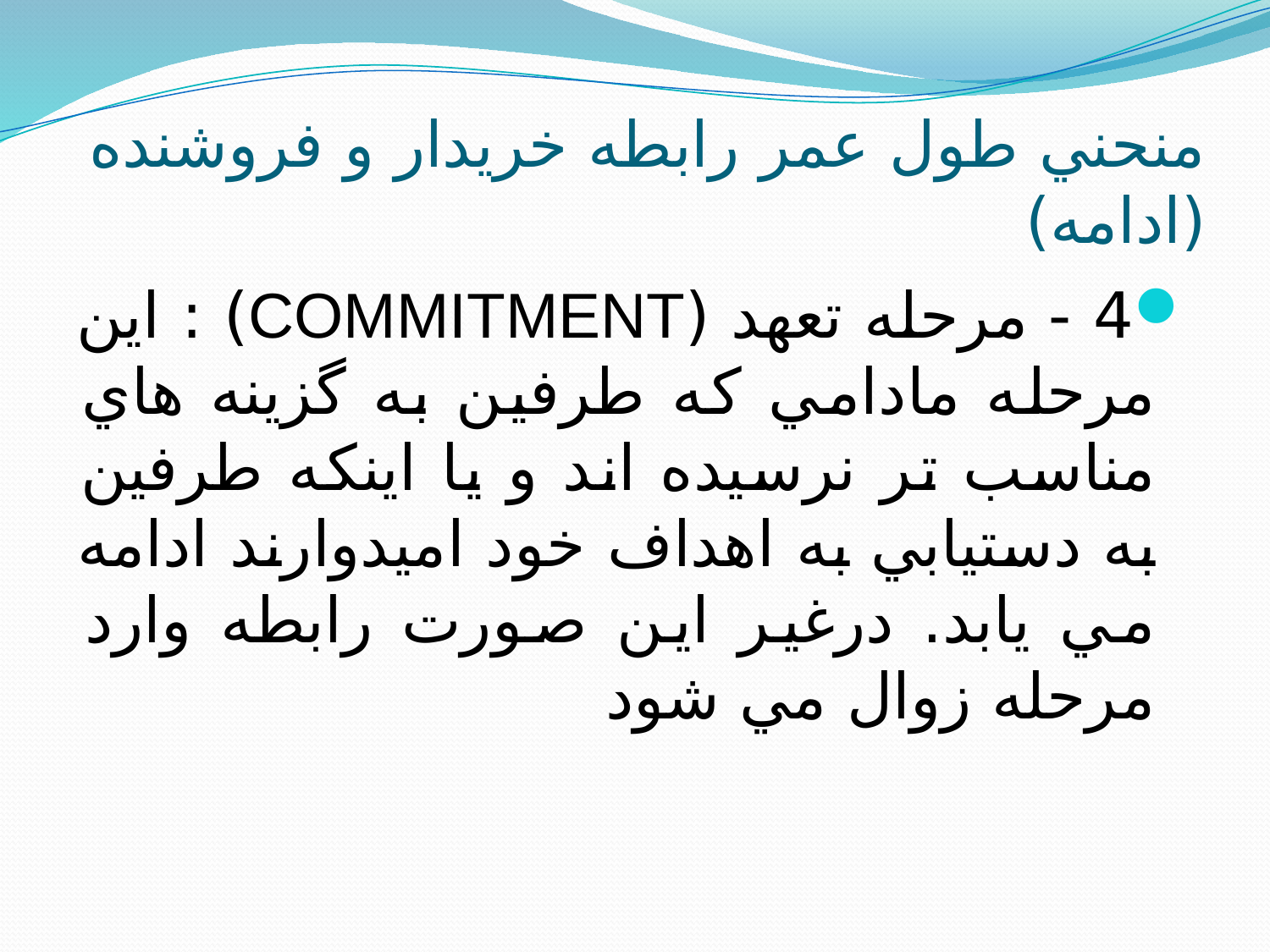

# منحني طول عمر رابطه خريدار و فروشنده (ادامه)
4 - مرحله تعهد (COMMITMENT) : اين مرحله مادامي که طرفين به گزينه هاي مناسب تر نرسيده اند و يا اينکه طرفين به دستيابي به اهداف خود اميدوارند ادامه مي يابد. درغير اين صورت رابطه وارد مرحله زوال مي شود